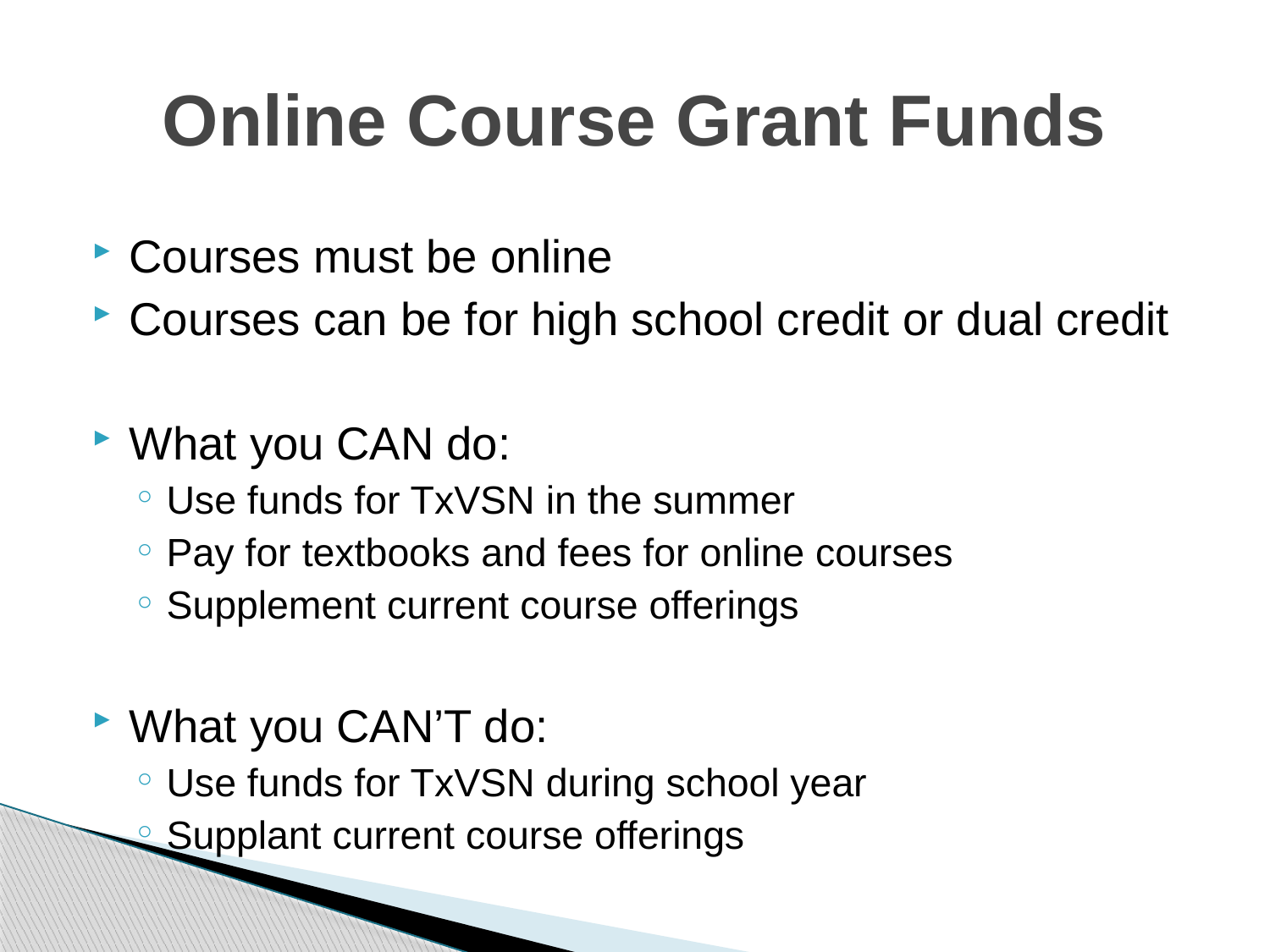

# Online Course Grant Funds
Courses must be online
Courses can be for high school credit or dual credit

What you CAN do:
Use funds for TxVSN in the summer
Pay for textbooks and fees for online courses
Supplement current course offerings

What you CAN’T do:
Use funds for TxVSN during school year
Supplant current course offerings